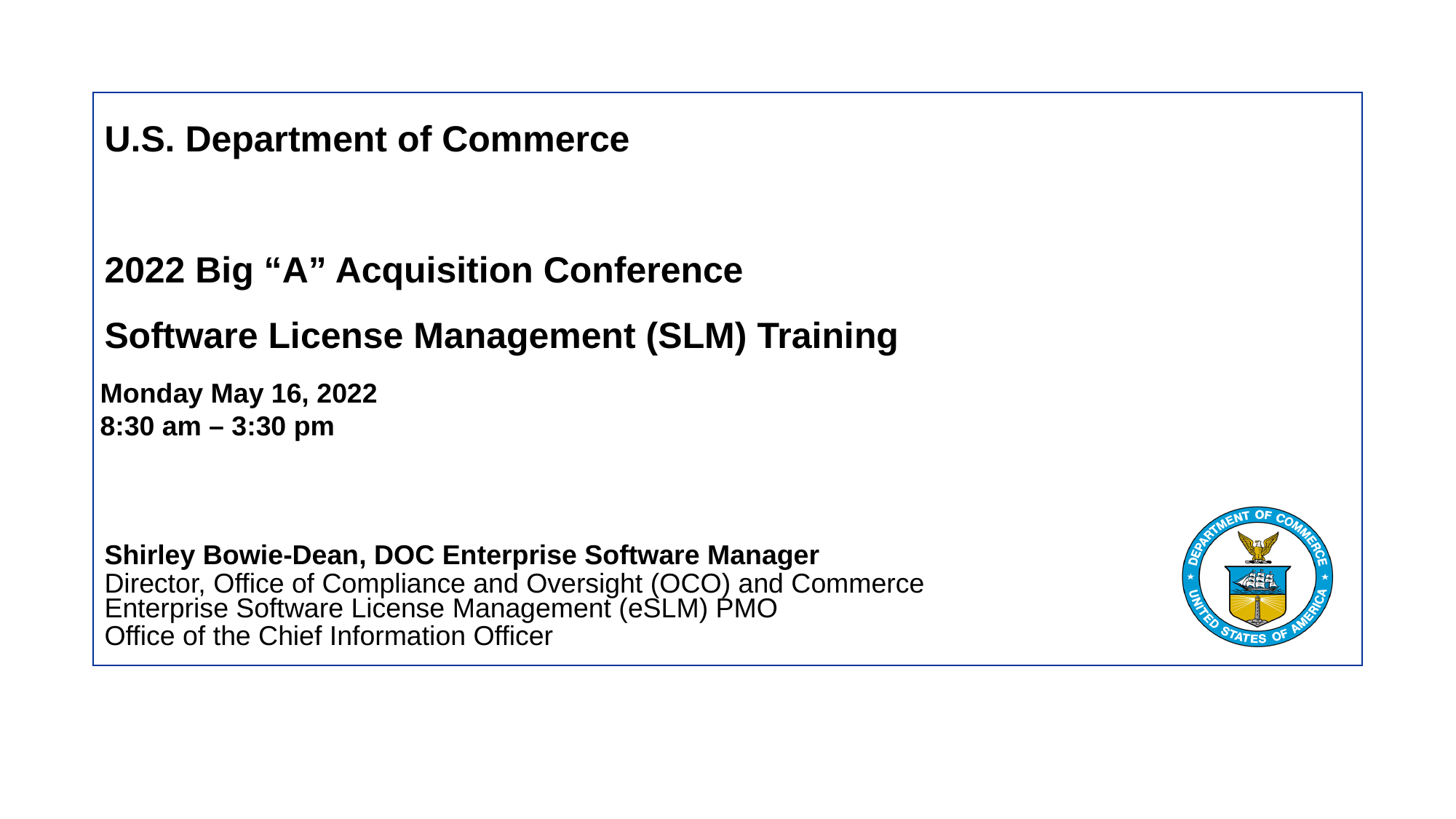

# U.S. Department of Commerce 2022 Big “A” Acquisition Conference Software License Management (SLM) Training
Monday May 16, 2022
8:30 am – 3:30 pm
Shirley Bowie-Dean, DOC Enterprise Software Manager
Director, Office of Compliance and Oversight (OCO) and Commerce Enterprise Software License Management (eSLM) PMO
Office of the Chief Information Officer